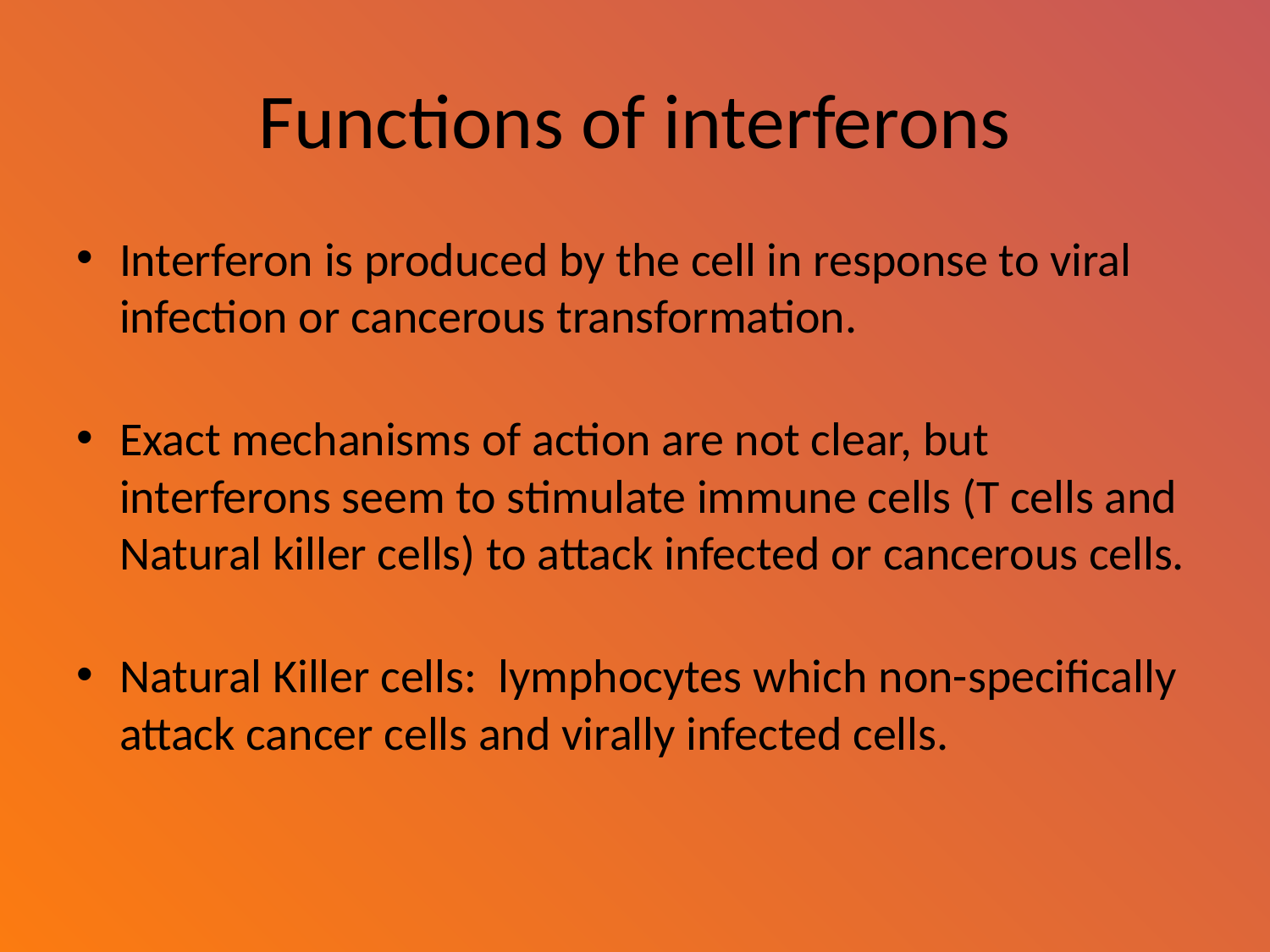

# Functions of interferons
Interferon is produced by the cell in response to viral infection or cancerous transformation.
Exact mechanisms of action are not clear, but interferons seem to stimulate immune cells (T cells and Natural killer cells) to attack infected or cancerous cells.
Natural Killer cells:  lymphocytes which non-specifically attack cancer cells and virally infected cells.